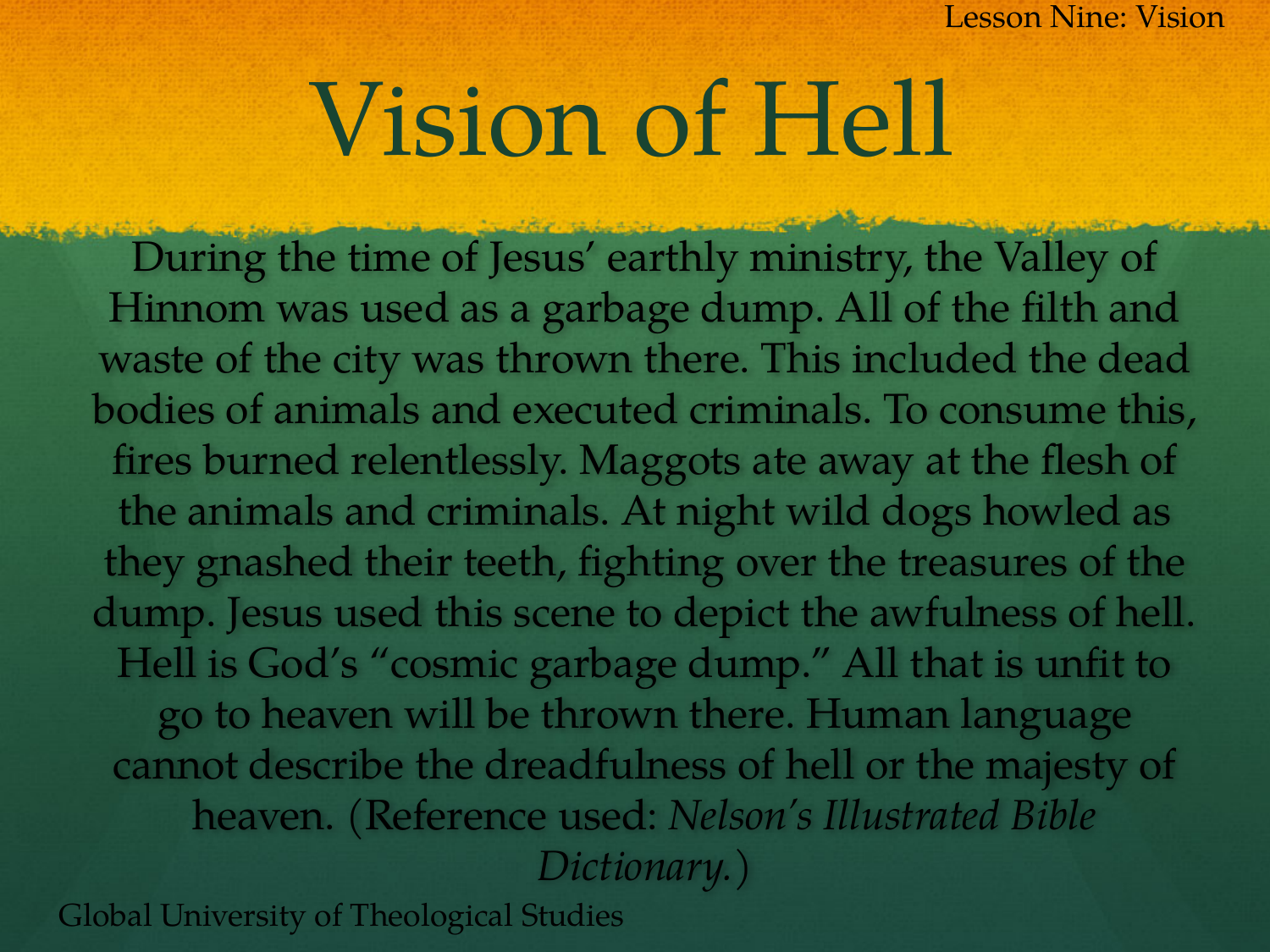

Lesson Nine: Vision

# Vision of Hell
	During the time of Jesus’ earthly ministry, the Valley of Hinnom was used as a garbage dump. All of the filth and waste of the city was thrown there. This included the dead bodies of animals and executed criminals. To consume this, fires burned relentlessly. Maggots ate away at the flesh of the animals and criminals. At night wild dogs howled as they gnashed their teeth, fighting over the treasures of the dump. Jesus used this scene to depict the awfulness of hell. Hell is God’s “cosmic garbage dump.” All that is unfit to go to heaven will be thrown there. Human language cannot describe the dreadfulness of hell or the majesty of heaven. (Reference used: Nelson’s Illustrated Bible Dictionary.)
Global University of Theological Studies